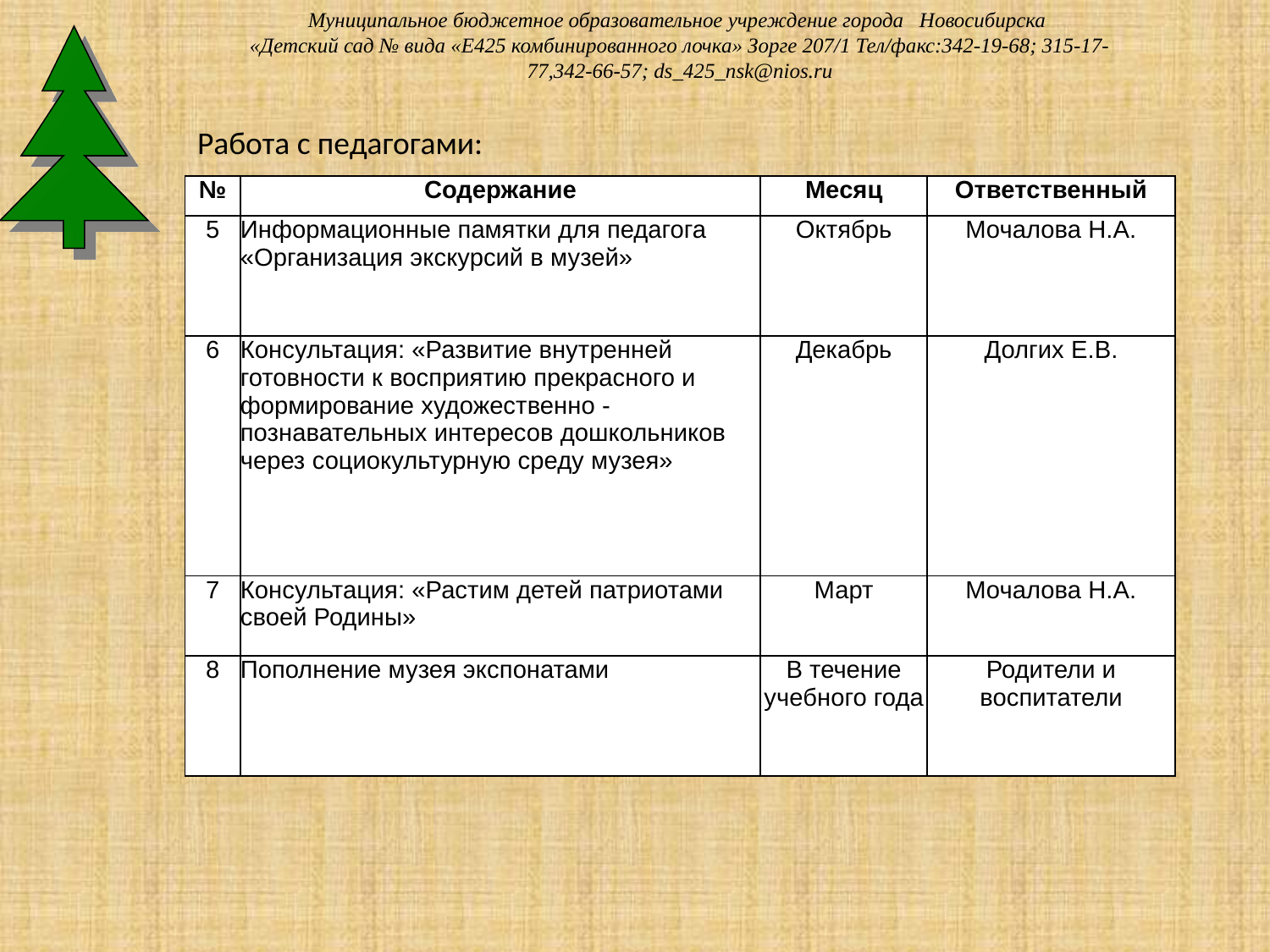

Муниципальное бюджетное образовательное учреждение города   Новосибирска
«Детский сад № вида «Е425 комбинированного лочка» Зорге 207/1 Тел/факс:342-19-68; 315-17-77,342-66-57; ds_425_nsk@nios.ru

Работа с педагогами:
| № | Содержание | Месяц | Ответственный |
| --- | --- | --- | --- |
| 5 | Информационные памятки для педагога «Организация экскурсий в музей» | Октябрь | Мочалова Н.А. |
| 6 | Консультация: «Развитие внутренней готовности к восприятию прекрасного и формирование художественно - познавательных интересов дошкольников через социокультурную среду музея» | Декабрь | Долгих Е.В. |
| 7 | Консультация: «Растим детей патриотами своей Родины» | Март | Мочалова Н.А. |
| 8 | Пополнение музея экспонатами | В течение учебного года | Родители и воспитатели |